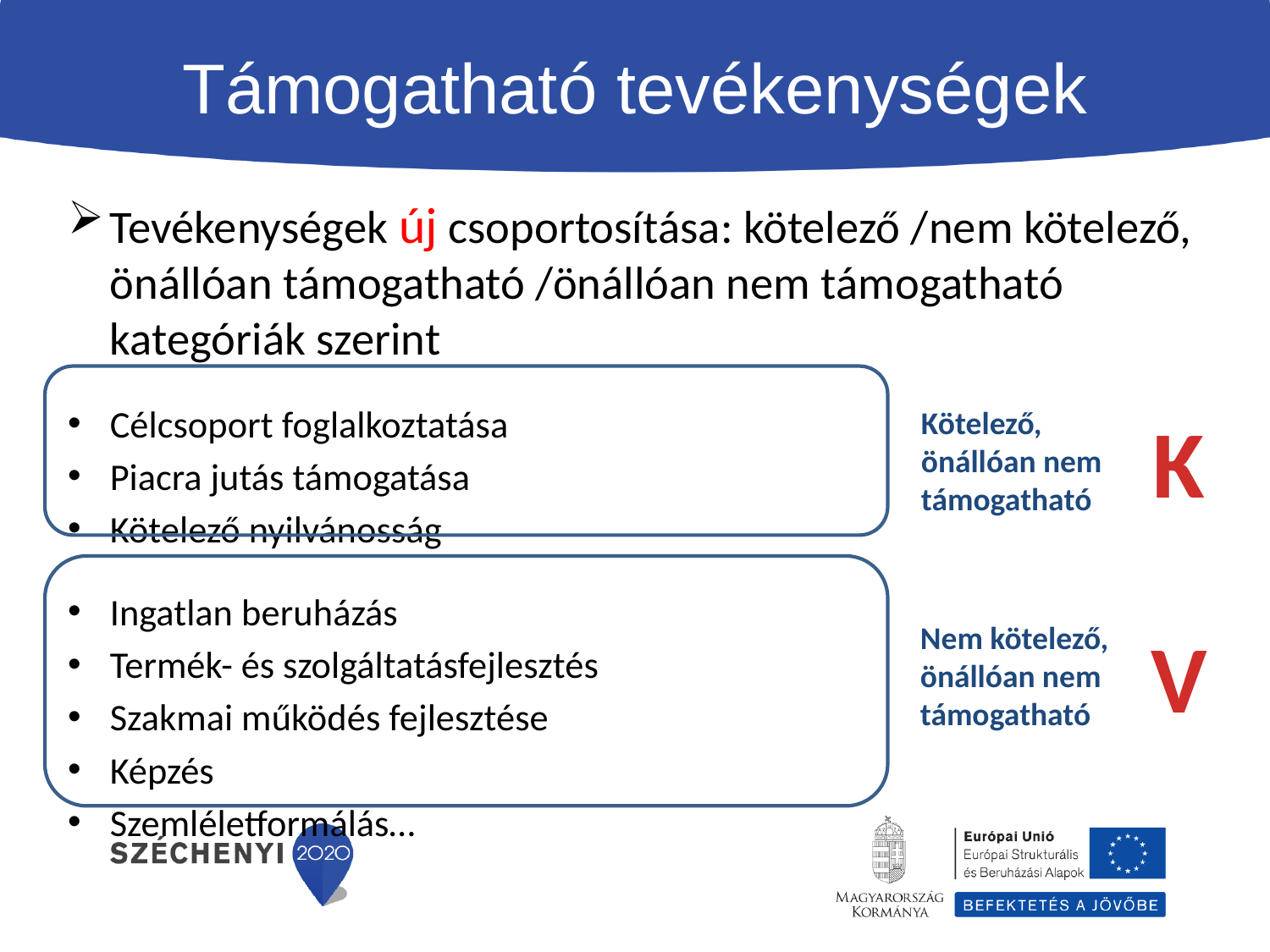

# Támogatható tevékenységek
Tevékenységek új csoportosítása: kötelező /nem kötelező, önállóan támogatható /önállóan nem támogatható kategóriák szerint

Célcsoport foglalkoztatása
Piacra jutás támogatása
Kötelező nyilvánosság

Ingatlan beruházás
Termék- és szolgáltatásfejlesztés
Szakmai működés fejlesztése
Képzés
Szemléletformálás…

Kötelező, önállóan nem támogatható
K

V
Nem kötelező, önállóan nem támogatható